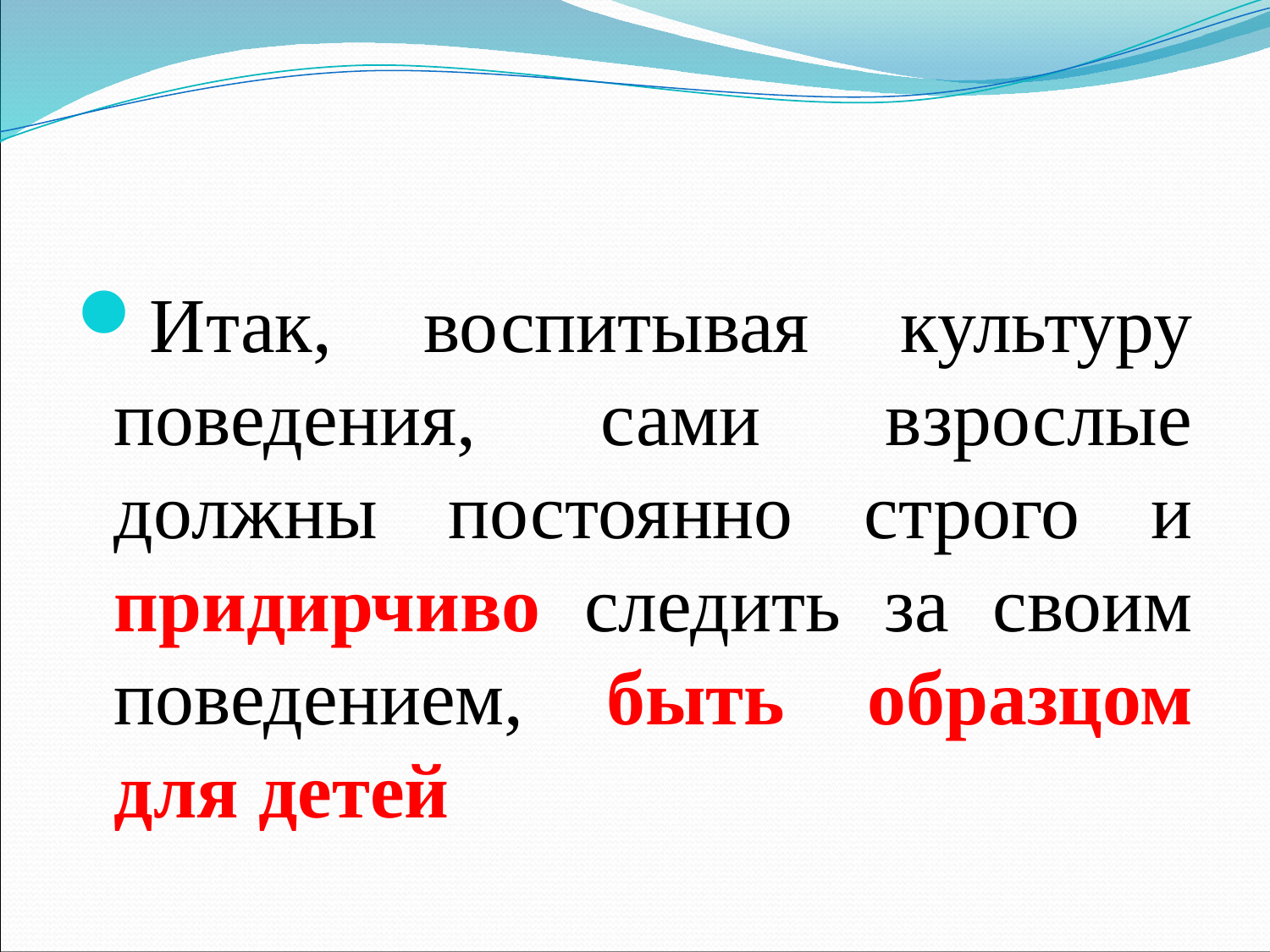

#
Итак, воспитывая культуру поведения, сами взрослые должны постоянно строго и придирчиво следить за своим поведением, быть образцом для детей